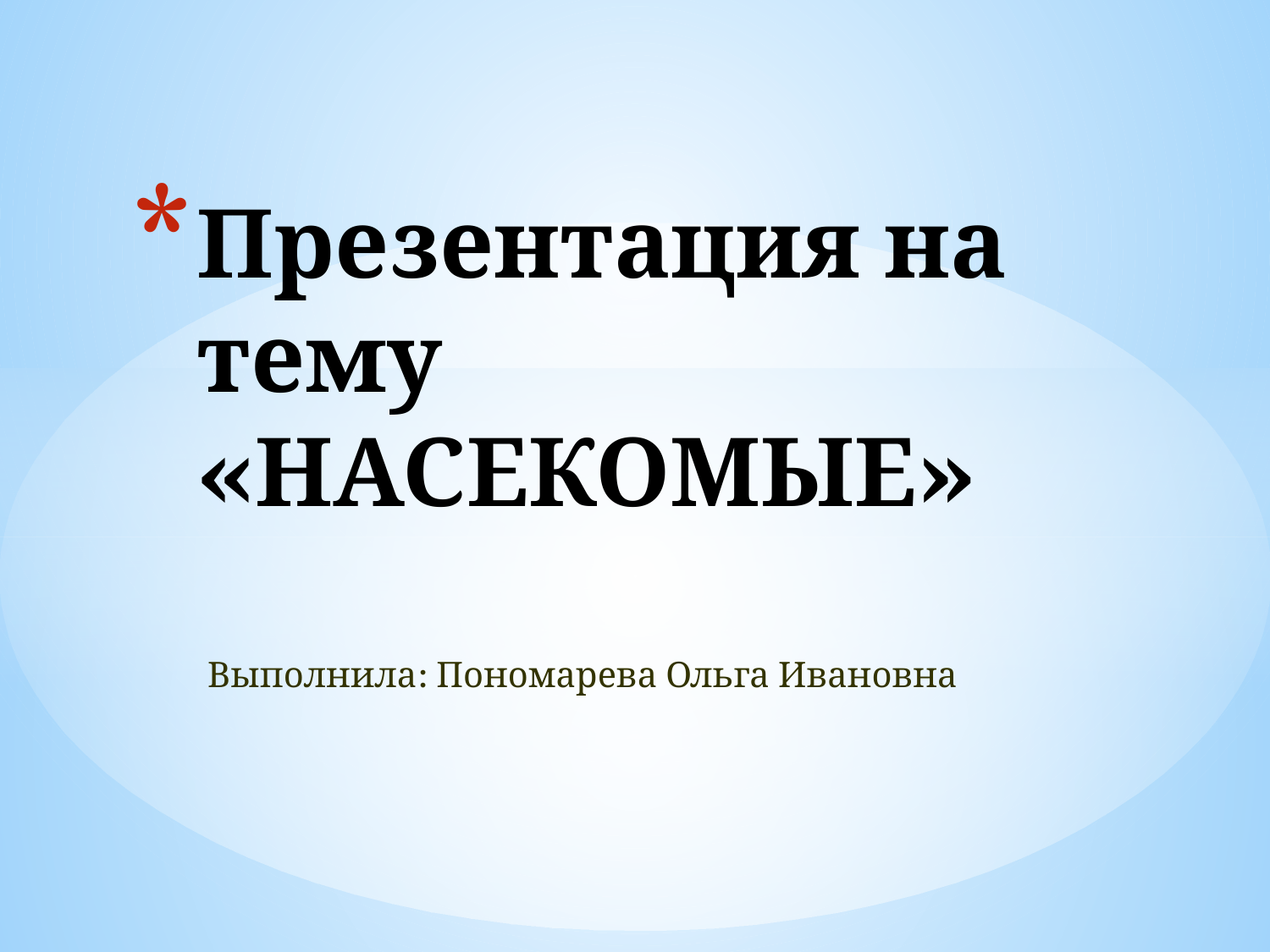

# Презентация на тему «НАСЕКОМЫЕ»
Выполнила: Пономарева Ольга Ивановна